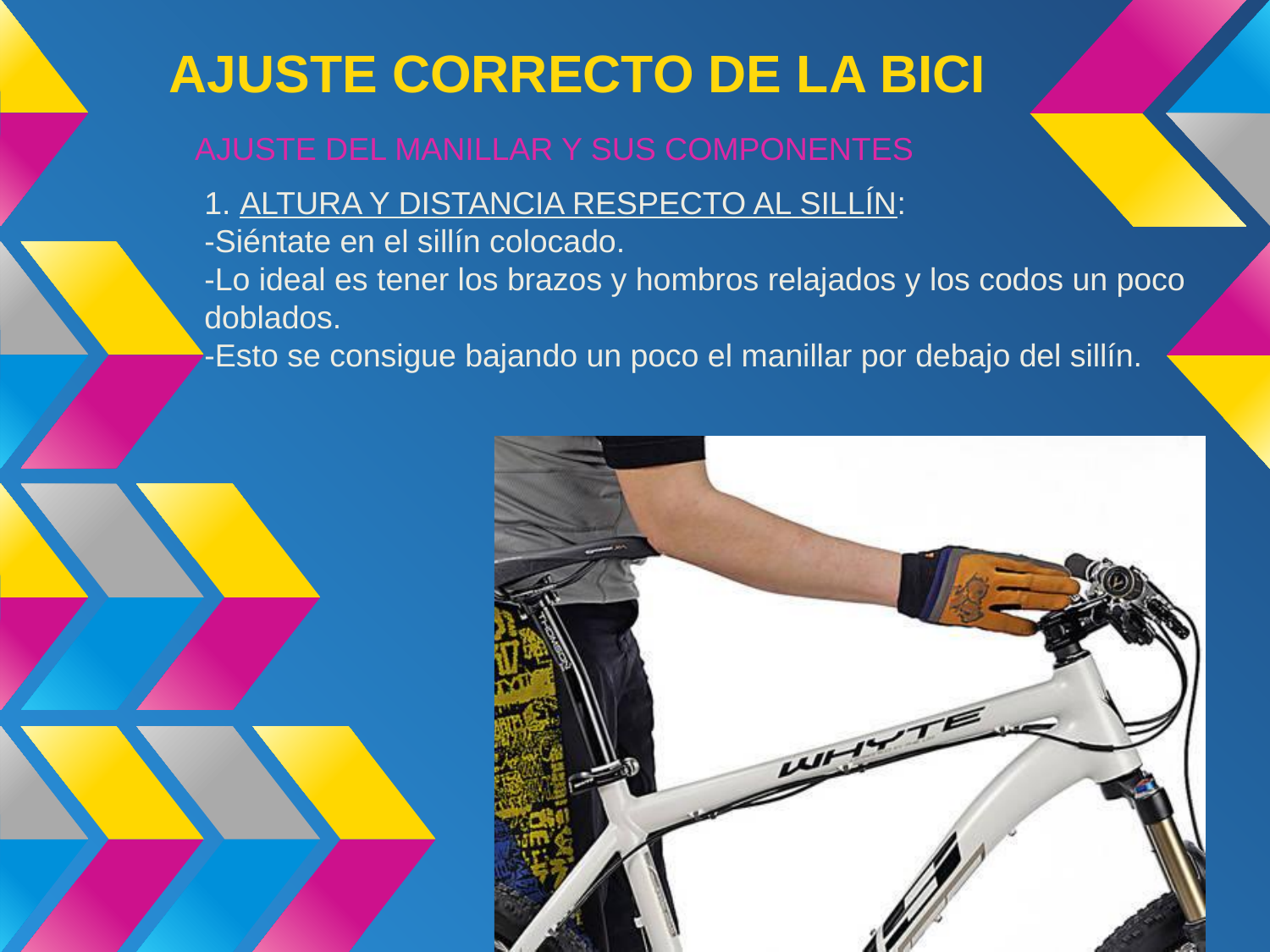

# AJUSTE CORRECTO DE LA BICI
AJUSTE DEL MANILLAR Y SUS COMPONENTES
1. ALTURA Y DISTANCIA RESPECTO AL SILLÍN:
-Siéntate en el sillín colocado.
-Lo ideal es tener los brazos y hombros relajados y los codos un poco doblados.
-Esto se consigue bajando un poco el manillar por debajo del sillín.